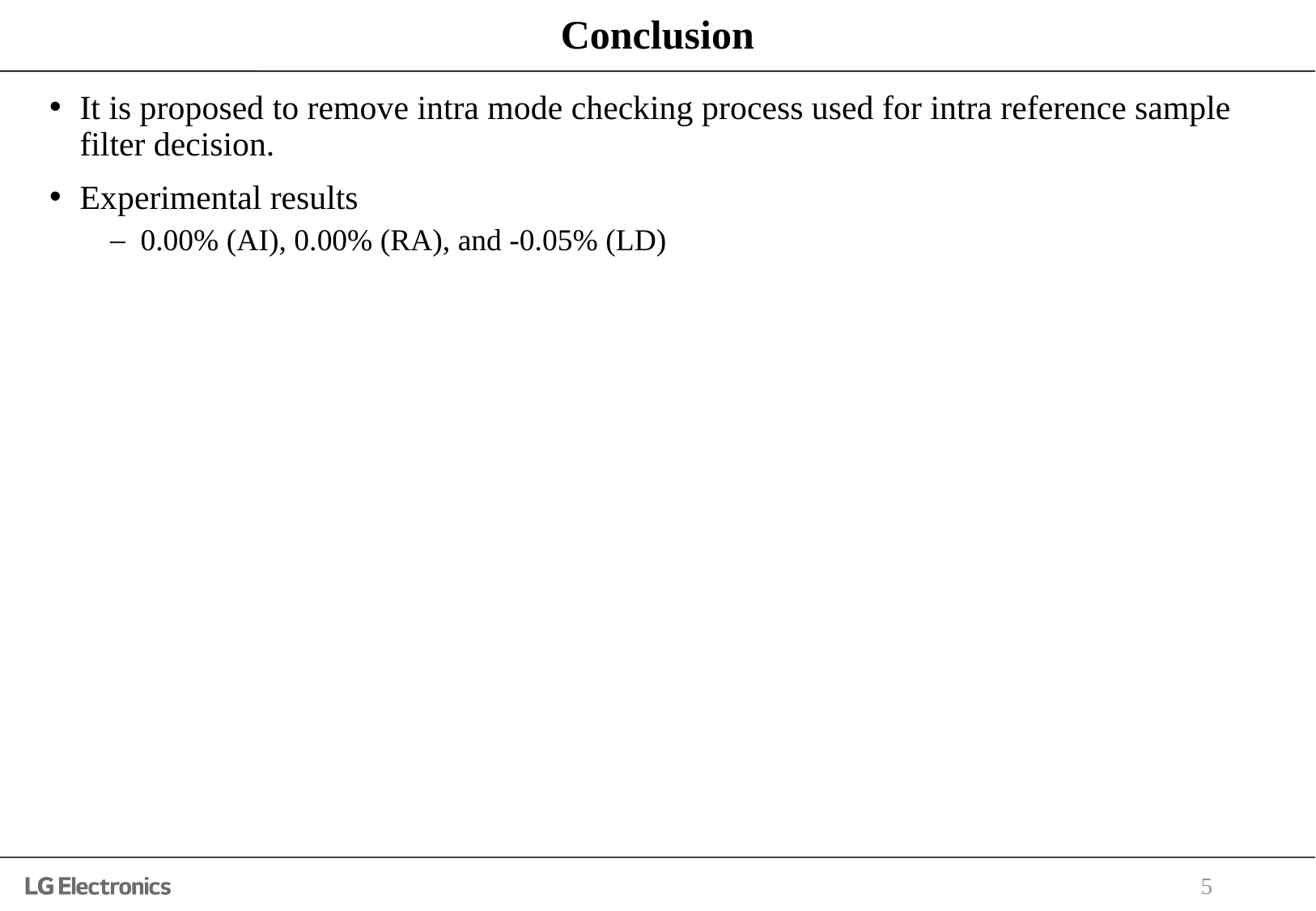

# Conclusion
It is proposed to remove intra mode checking process used for intra reference sample filter decision.
Experimental results
0.00% (AI), 0.00% (RA), and -0.05% (LD)

5